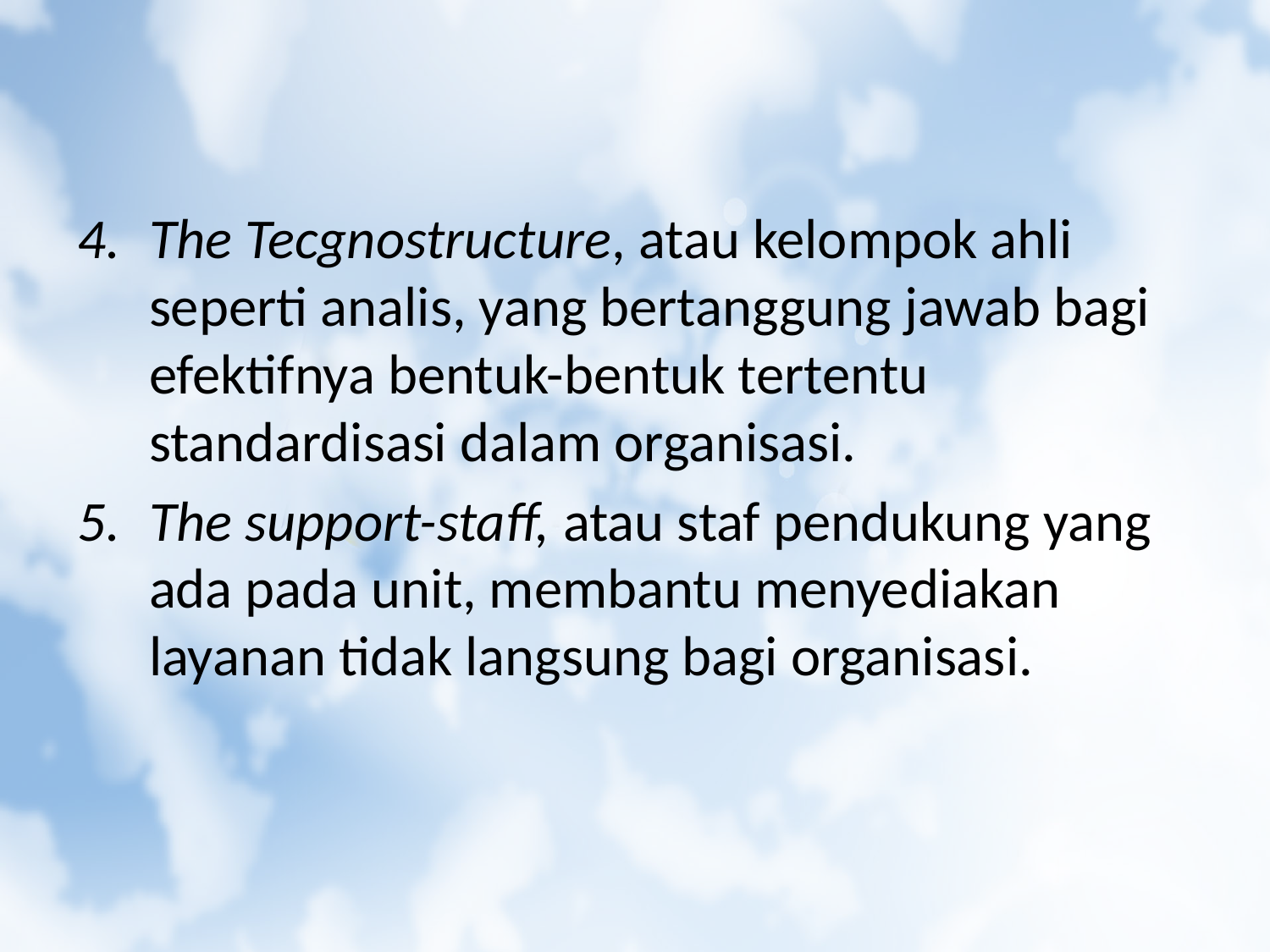

The Tecgnostructure, atau kelompok ahli seperti analis, yang bertanggung jawab bagi efektifnya bentuk-bentuk tertentu standardisasi dalam organisasi.
The support-staff, atau staf pendukung yang ada pada unit, membantu menyediakan layanan tidak langsung bagi organisasi.